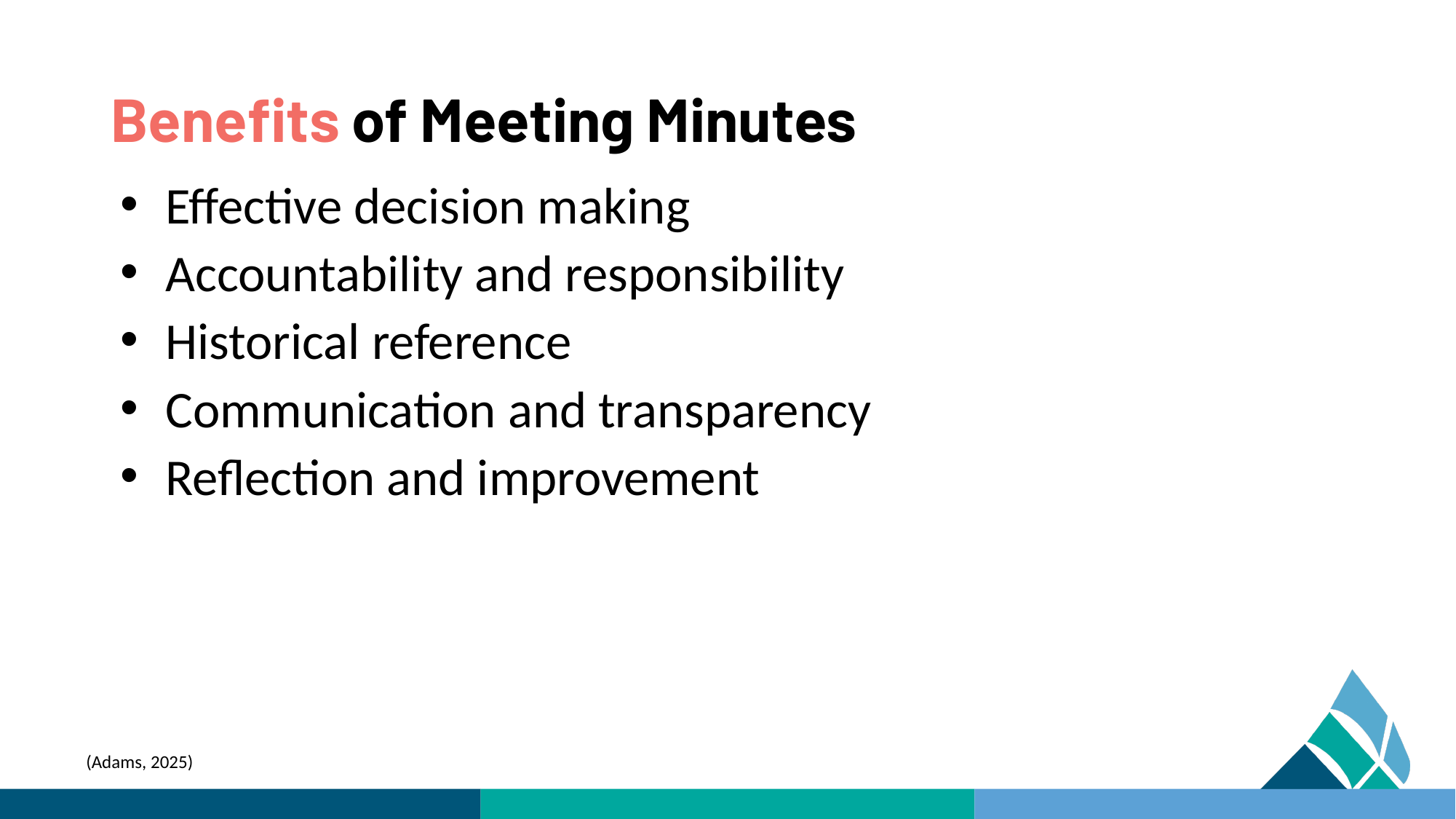

# Benefits of Meeting Minutes
Effective decision making
Accountability and responsibility
Historical reference
Communication and transparency
Reflection and improvement
(Adams, 2025)